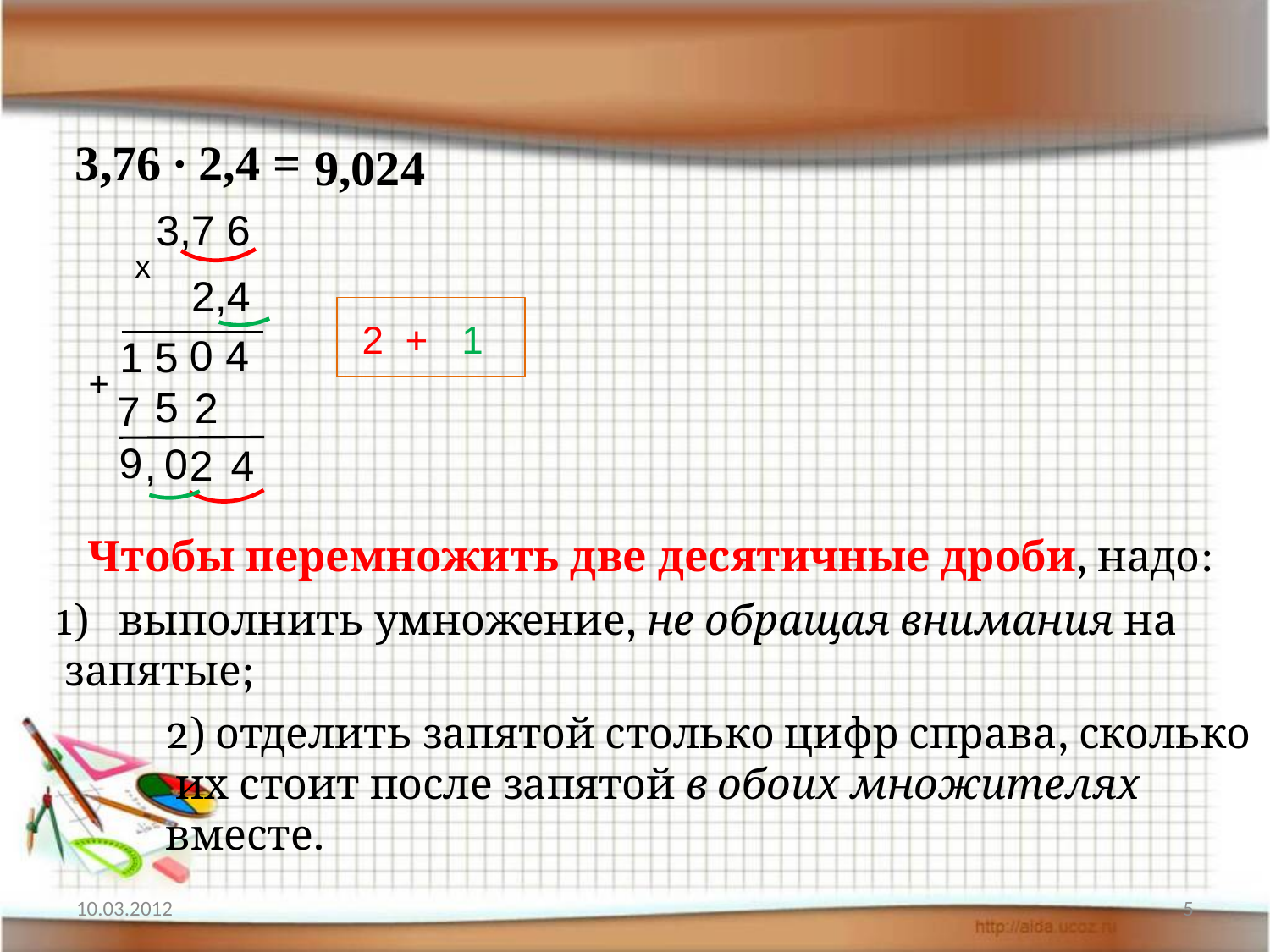

3,76 ∙ 2,4 =
9,024

3,7 6
х
2,4

2  +
1
0
4
1 5
+

5
2
7
9
0
,
2
4
Чтобы перемножить две десятичные дроби, надо:
выполнить умножение, не обращая внимания на
 запятые;
2) отделить запятой столько цифр справа, сколько
 их стоит после запятой в обоих множителях
вместе.
10.03.2012
5